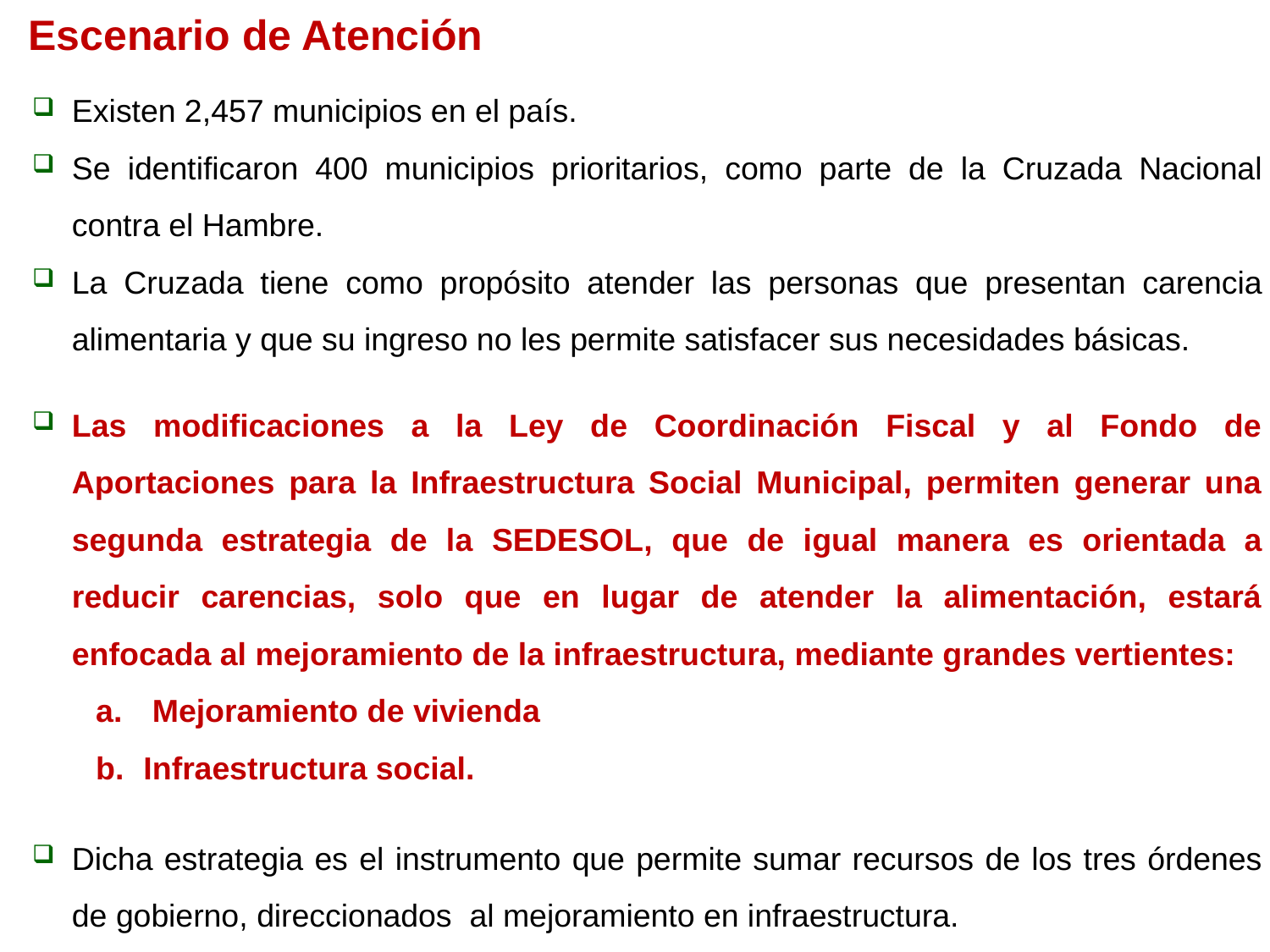

Escenario de Atención
Existen 2,457 municipios en el país.
Se identificaron 400 municipios prioritarios, como parte de la Cruzada Nacional contra el Hambre.
La Cruzada tiene como propósito atender las personas que presentan carencia alimentaria y que su ingreso no les permite satisfacer sus necesidades básicas.

Las modificaciones a la Ley de Coordinación Fiscal y al Fondo de Aportaciones para la Infraestructura Social Municipal, permiten generar una segunda estrategia de la Sedesol, que de igual manera es orientada a reducir carencias, solo que en lugar de atender la alimentación, estará enfocada al mejoramiento de la infraestructura, mediante grandes vertientes:
 Mejoramiento de vivienda
Infraestructura social.

Dicha estrategia es el instrumento que permite sumar recursos de los tres órdenes de gobierno, direccionados  al mejoramiento en infraestructura.